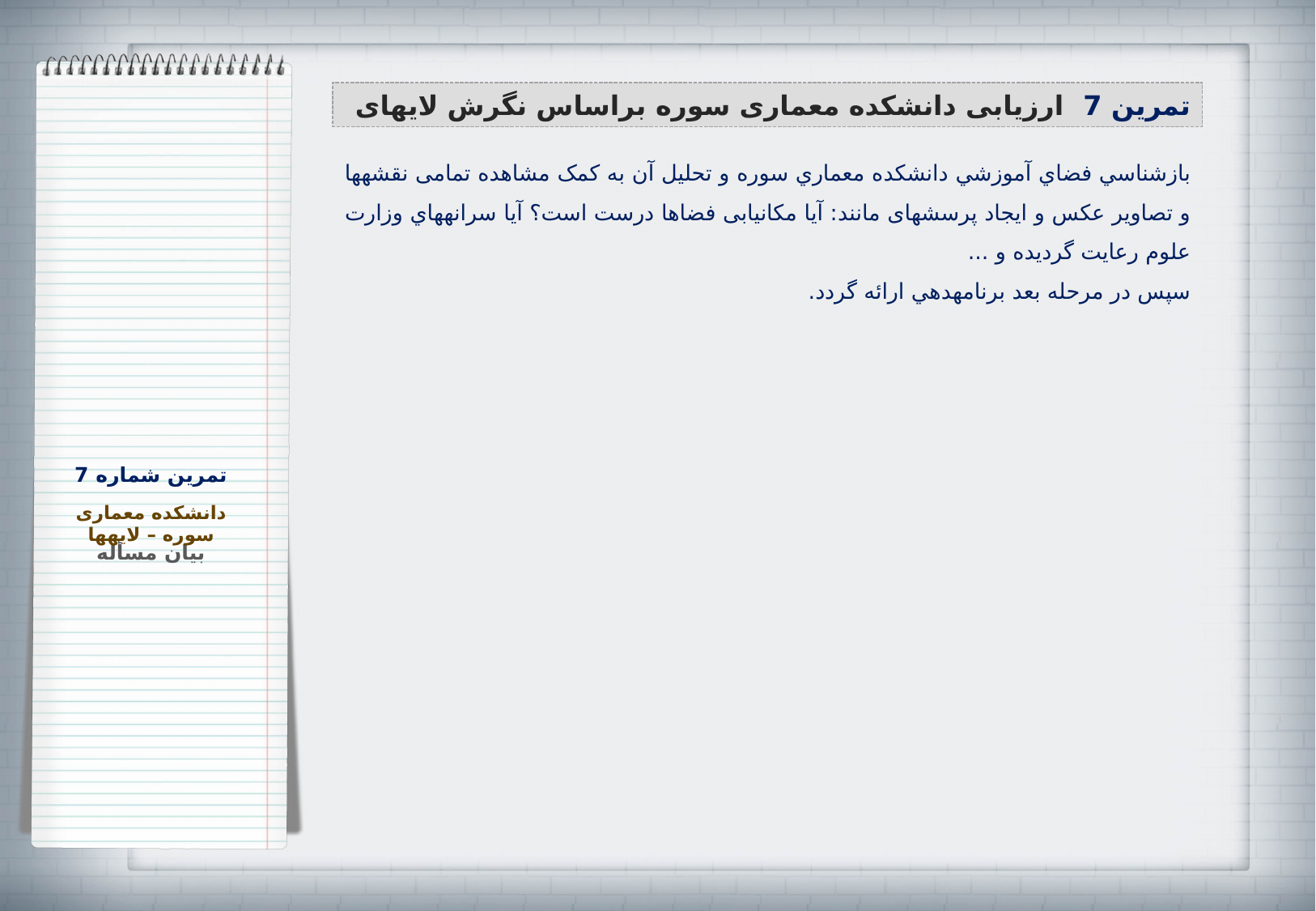

تمرین 7  ارزیابی دانشکده معماری سوره براساس نگرش لایه‏ای
بازشناسي فضاي آموزشي دانشكده معماري سوره و تحليل آن به کمک مشاهده تمامی نقشه‏ها و تصاویر عكس و ایجاد پرسش‏های مانند: آیا مکان‏یابی فضاها درست است؟ آیا سرانه‏هاي وزارت علوم رعایت گردیده و ...
سپس در مرحله بعد برنامه‏دهي ارائه گردد.
تمرین شماره 7
دانشکده معماری سوره – لایه‏ها
بیان مسأله